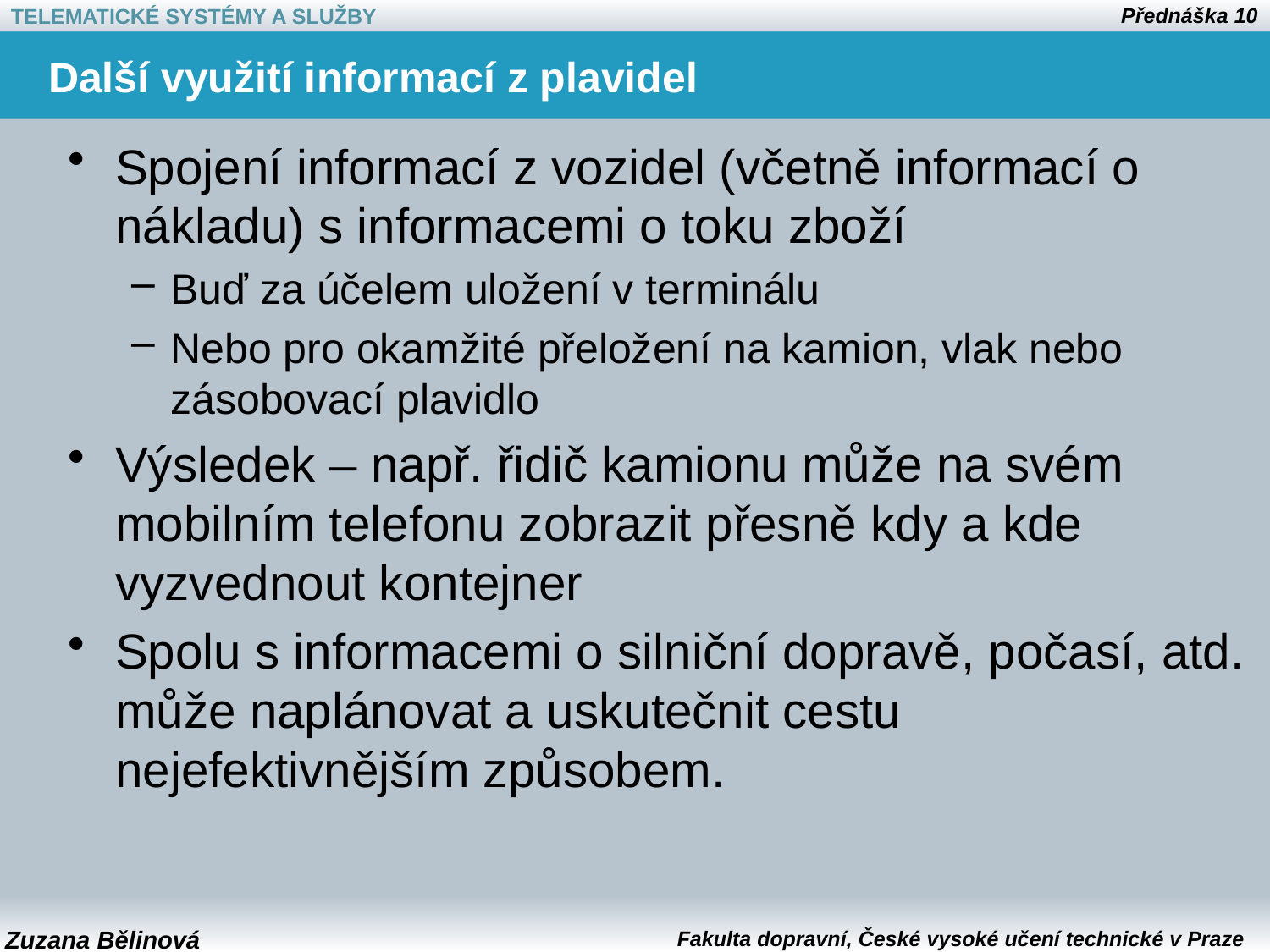

# Další využití informací z plavidel
Spojení informací z vozidel (včetně informací o nákladu) s informacemi o toku zboží
Buď za účelem uložení v terminálu
Nebo pro okamžité přeložení na kamion, vlak nebo zásobovací plavidlo
Výsledek – např. řidič kamionu může na svém mobilním telefonu zobrazit přesně kdy a kde vyzvednout kontejner
Spolu s informacemi o silniční dopravě, počasí, atd. může naplánovat a uskutečnit cestu nejefektivnějším způsobem.